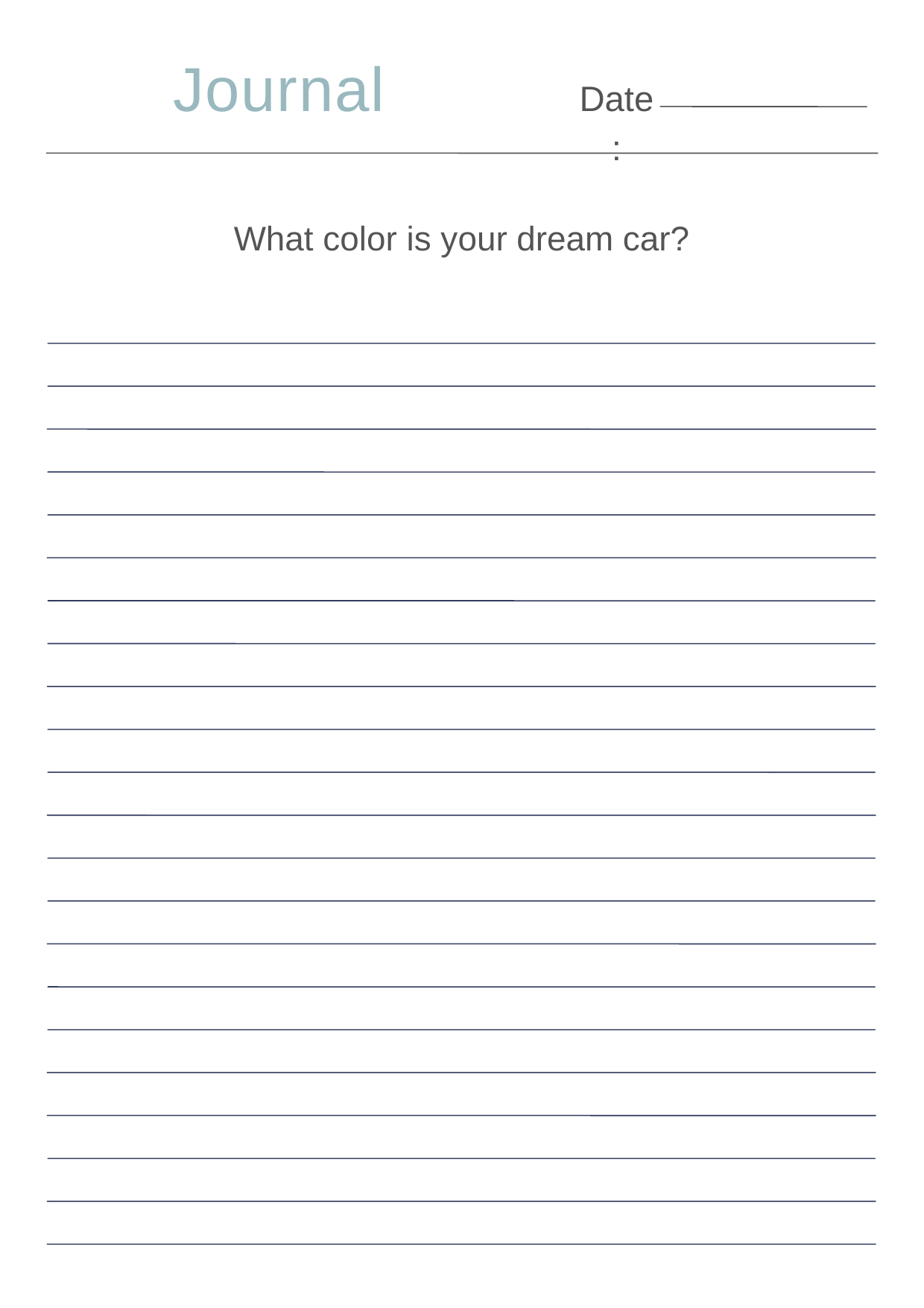

Journal
Date:

What color is your dream car?